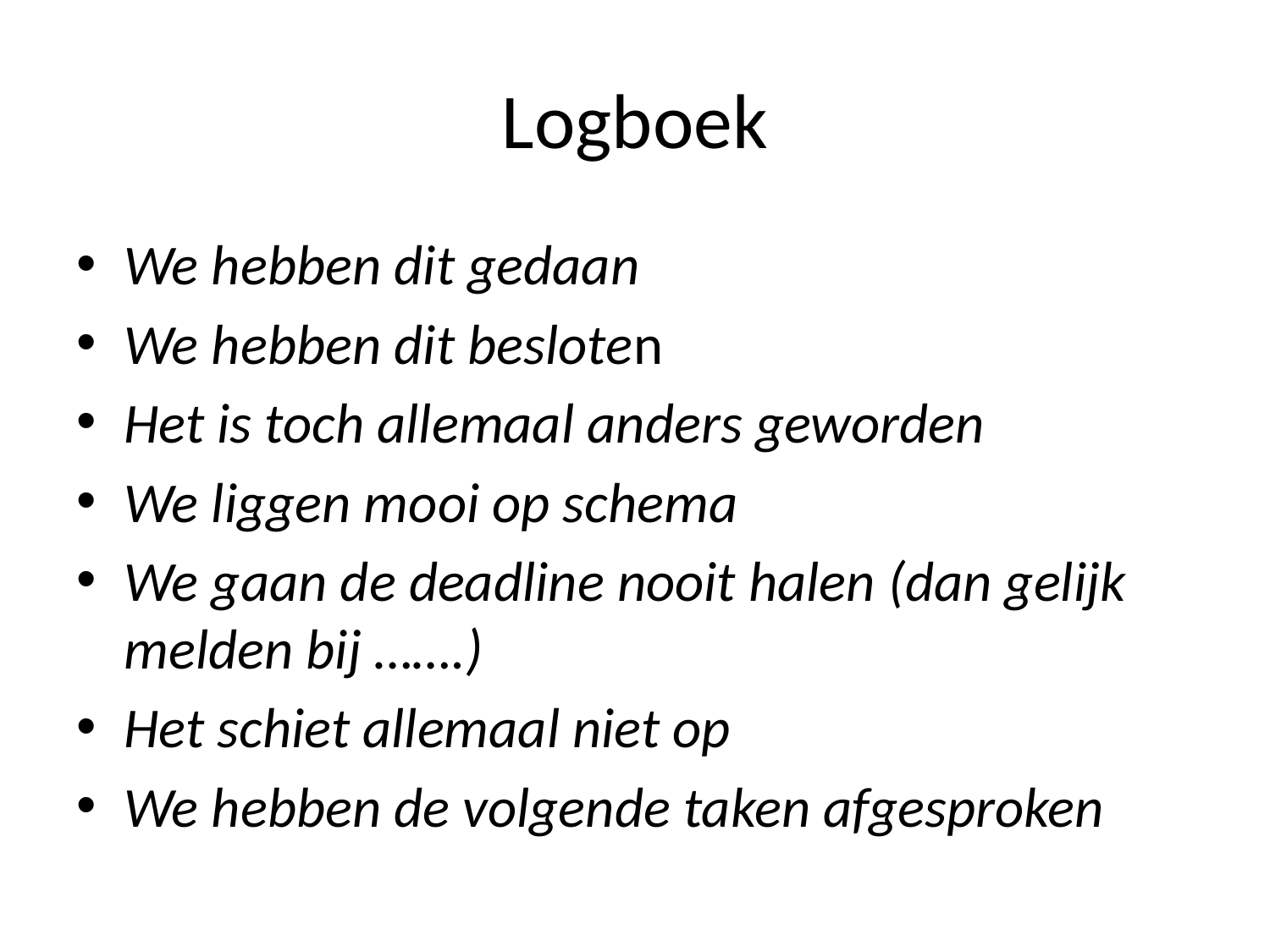

# Logboek
We hebben dit gedaan
We hebben dit besloten
Het is toch allemaal anders geworden
We liggen mooi op schema
We gaan de deadline nooit halen (dan gelijk melden bij …….)
Het schiet allemaal niet op
We hebben de volgende taken afgesproken